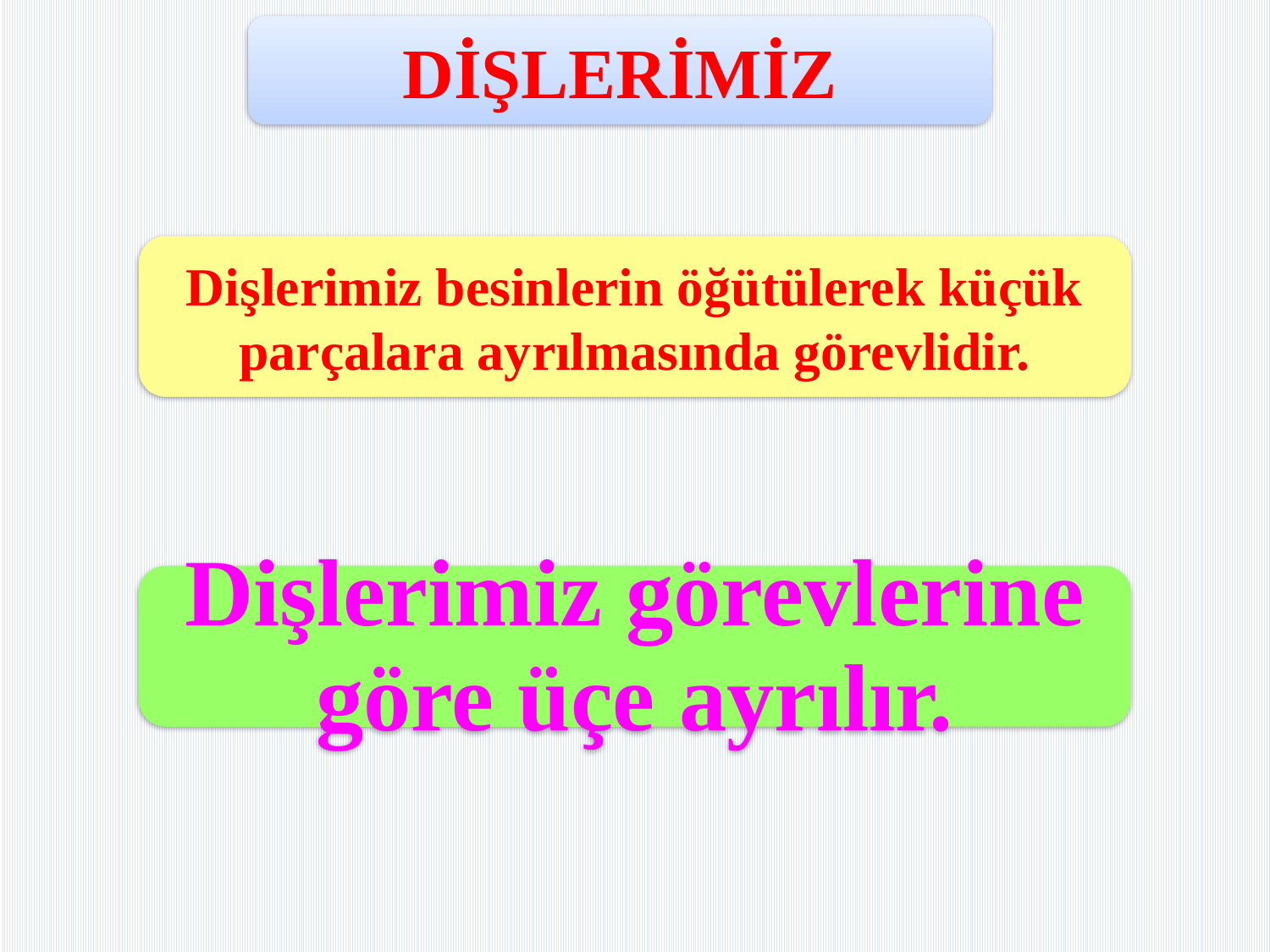

DİŞLERİMİZ
Dişlerimiz besinlerin öğütülerek küçük parçalara ayrılmasında görevlidir.
Dişlerimiz görevlerine göre üçe ayrılır.